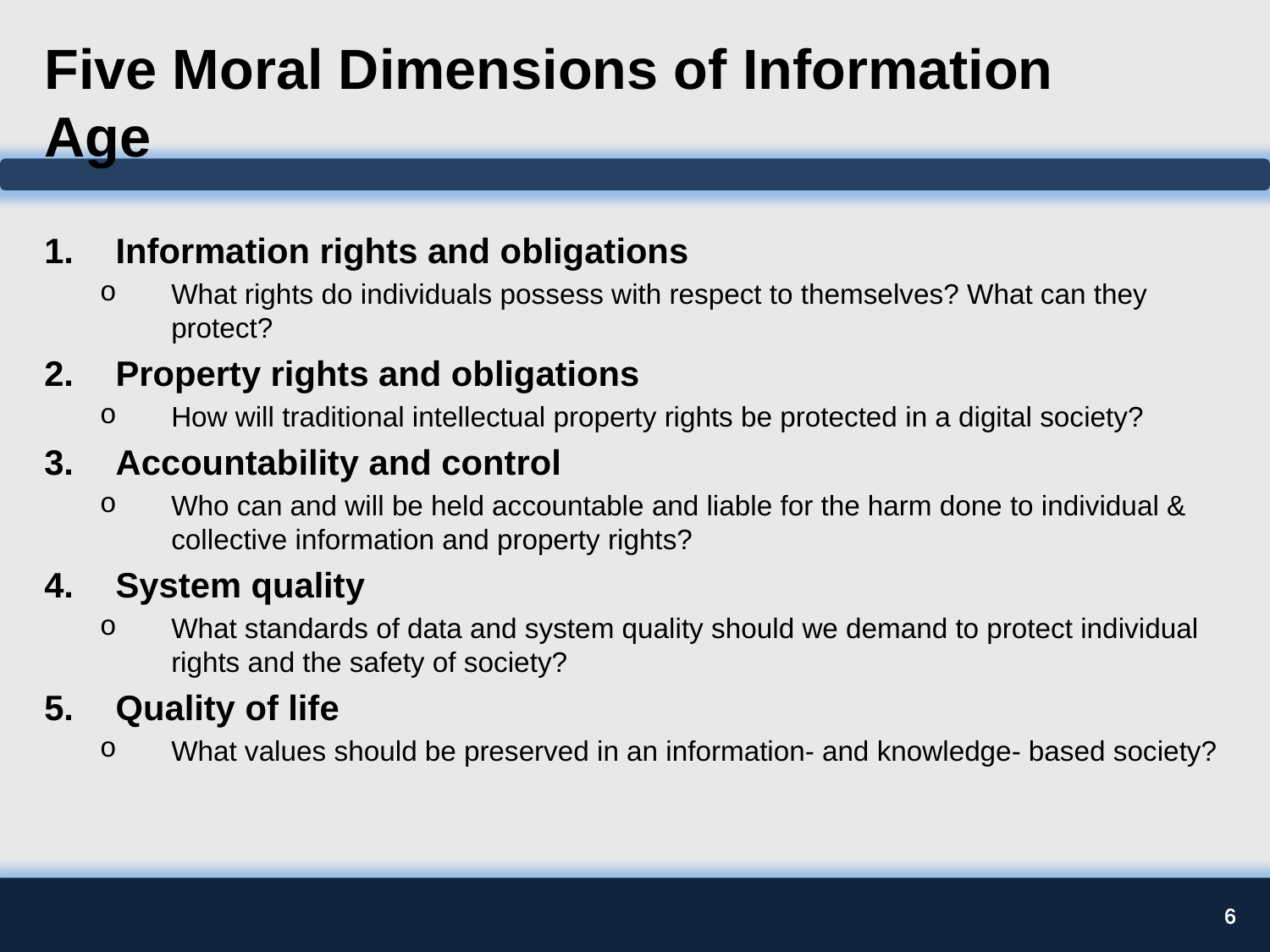

# Five Moral Dimensions of Information Age
Information rights and obligations
What rights do individuals possess with respect to themselves? What can they protect?
Property rights and obligations
How will traditional intellectual property rights be protected in a digital society?
Accountability and control
Who can and will be held accountable and liable for the harm done to individual & collective information and property rights?
System quality
What standards of data and system quality should we demand to protect individual rights and the safety of society?
Quality of life
What values should be preserved in an information- and knowledge- based society?
6